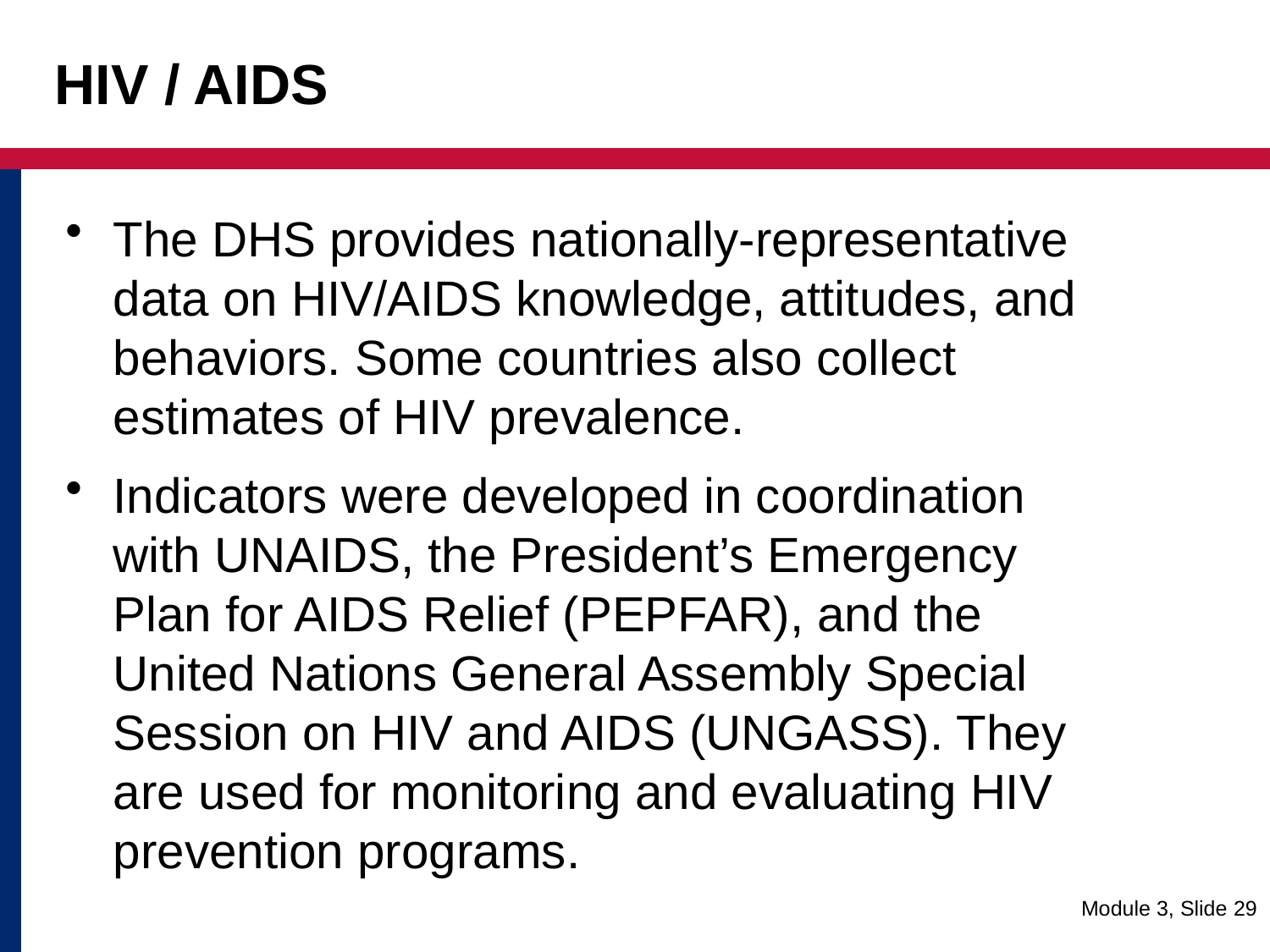

# HIV / AIDS
The DHS provides nationally-representative data on HIV/AIDS knowledge, attitudes, and behaviors. Some countries also collect estimates of HIV prevalence.
Indicators were developed in coordination with UNAIDS, the President’s Emergency Plan for AIDS Relief (PEPFAR), and the United Nations General Assembly Special Session on HIV and AIDS (UNGASS). They are used for monitoring and evaluating HIV prevention programs.

Module 3, Slide 29